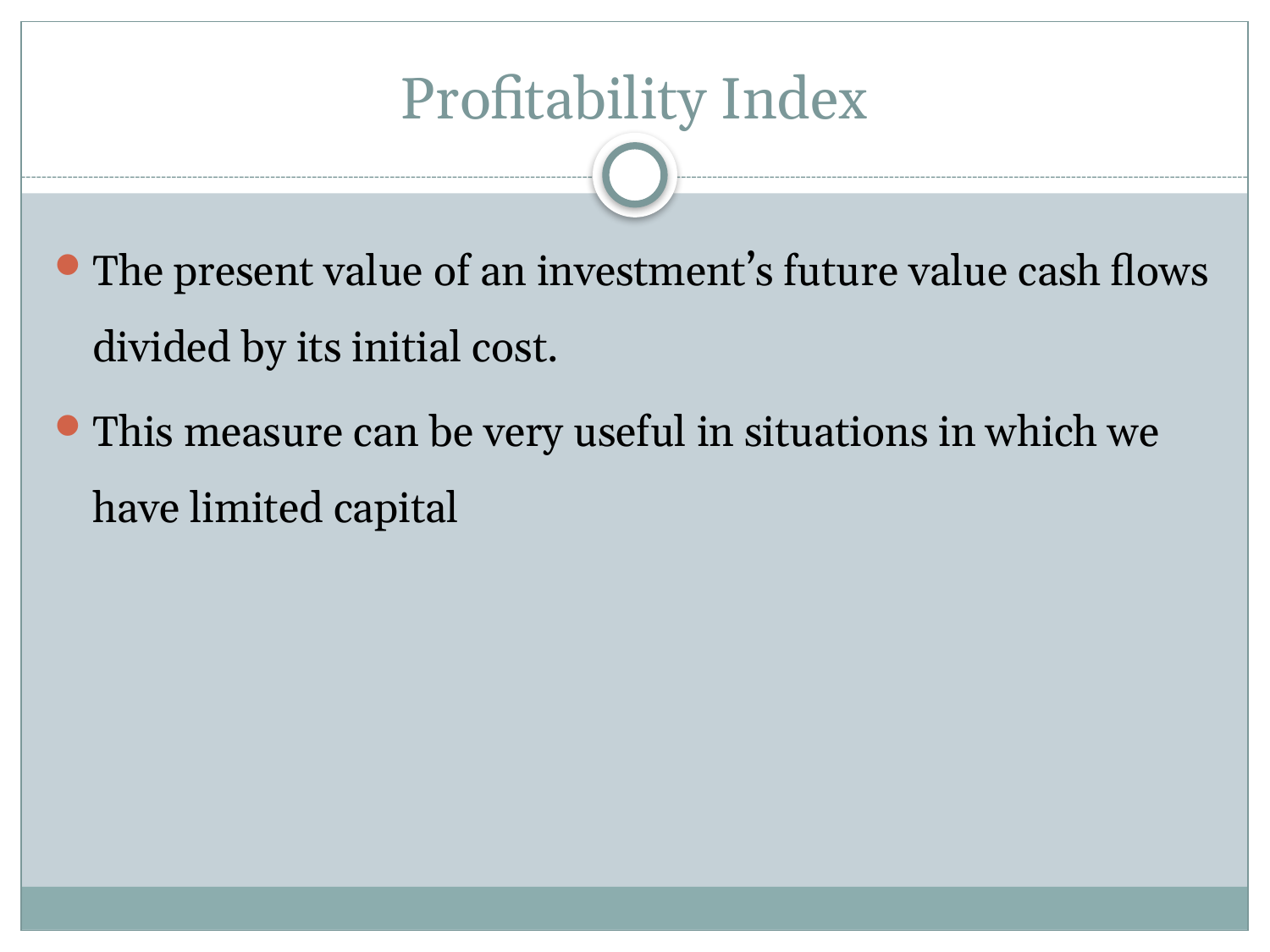

# Profitability Index
The present value of an investment’s future value cash flows divided by its initial cost.
This measure can be very useful in situations in which we have limited capital